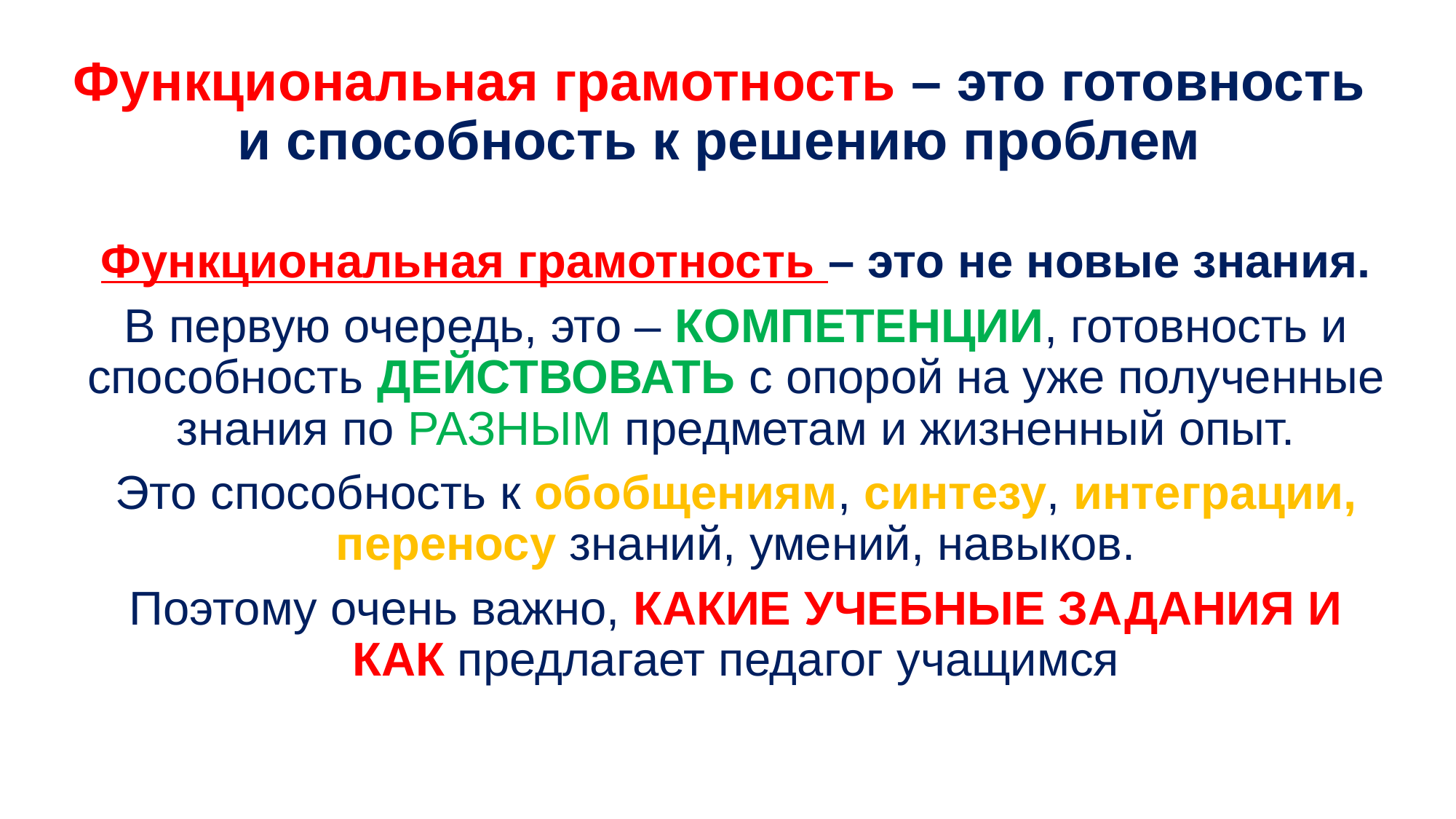

# Функциональная грамотность – это готовность и способность к решению проблем

Функциональная грамотность – это не новые знания.
В первую очередь, это – КОМПЕТЕНЦИИ, готовность и способность ДЕЙСТВОВАТЬ с опорой на уже полученные знания по РАЗНЫМ предметам и жизненный опыт.
Это способность к обобщениям, синтезу, интеграции, переносу знаний, умений, навыков.
Поэтому очень важно, КАКИЕ УЧЕБНЫЕ ЗАДАНИЯ И КАК предлагает педагог учащимся